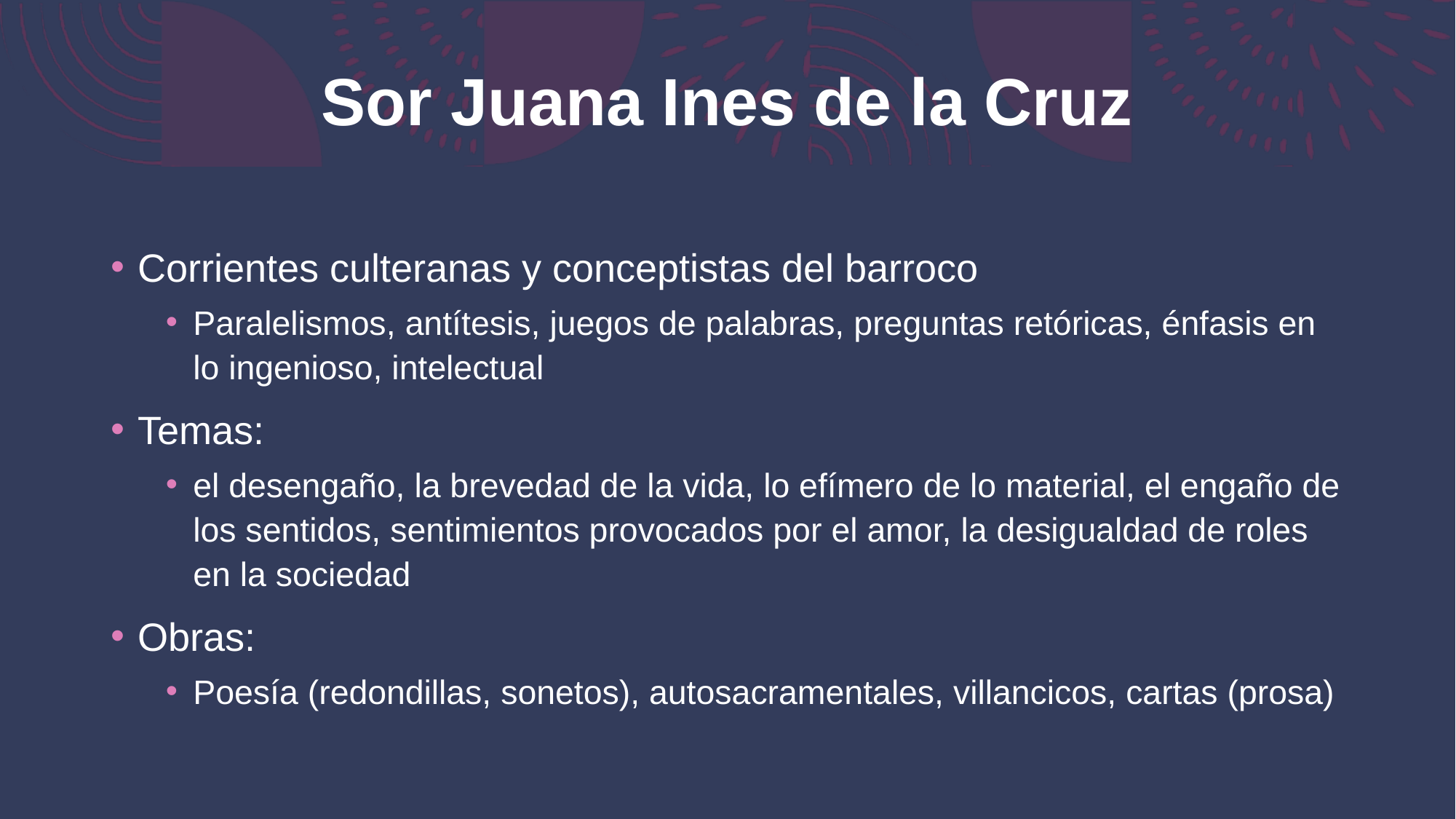

# Sor Juana Ines de la Cruz
Corrientes culteranas y conceptistas del barroco
Paralelismos, antítesis, juegos de palabras, preguntas retóricas, énfasis en lo ingenioso, intelectual
Temas:
el desengaño, la brevedad de la vida, lo efímero de lo material, el engaño de los sentidos, sentimientos provocados por el amor, la desigualdad de roles en la sociedad
Obras:
Poesía (redondillas, sonetos), autosacramentales, villancicos, cartas (prosa)